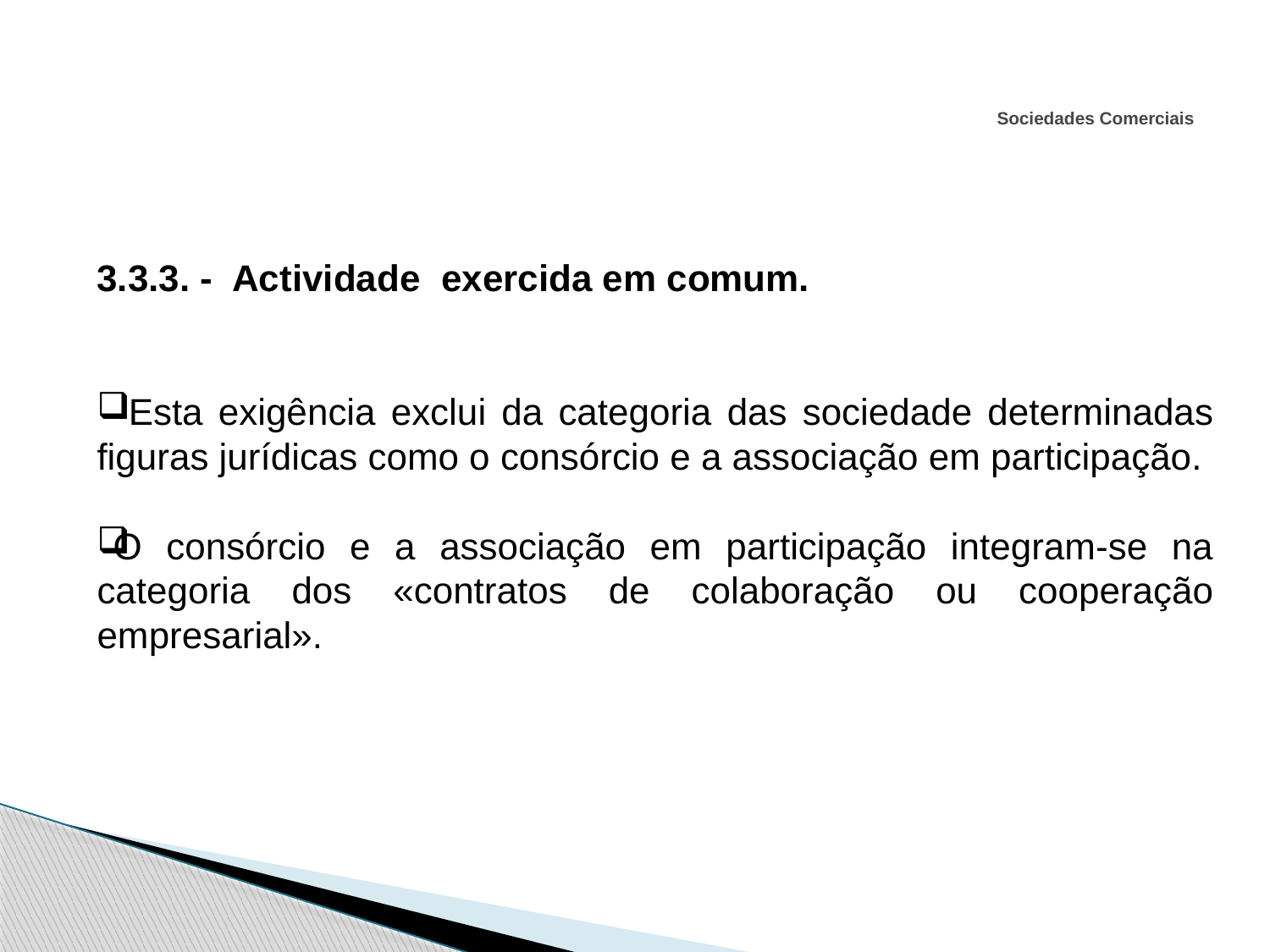

# Sociedades Comerciais

3.3.3. -  Actividade  exercida em comum.

 Esta exigência exclui da categoria das sociedade determinadas figuras jurídicas como o consórcio e a associação em participação.

O consórcio e a associação em participação integram-se na categoria dos «contratos de colaboração ou cooperação empresarial».